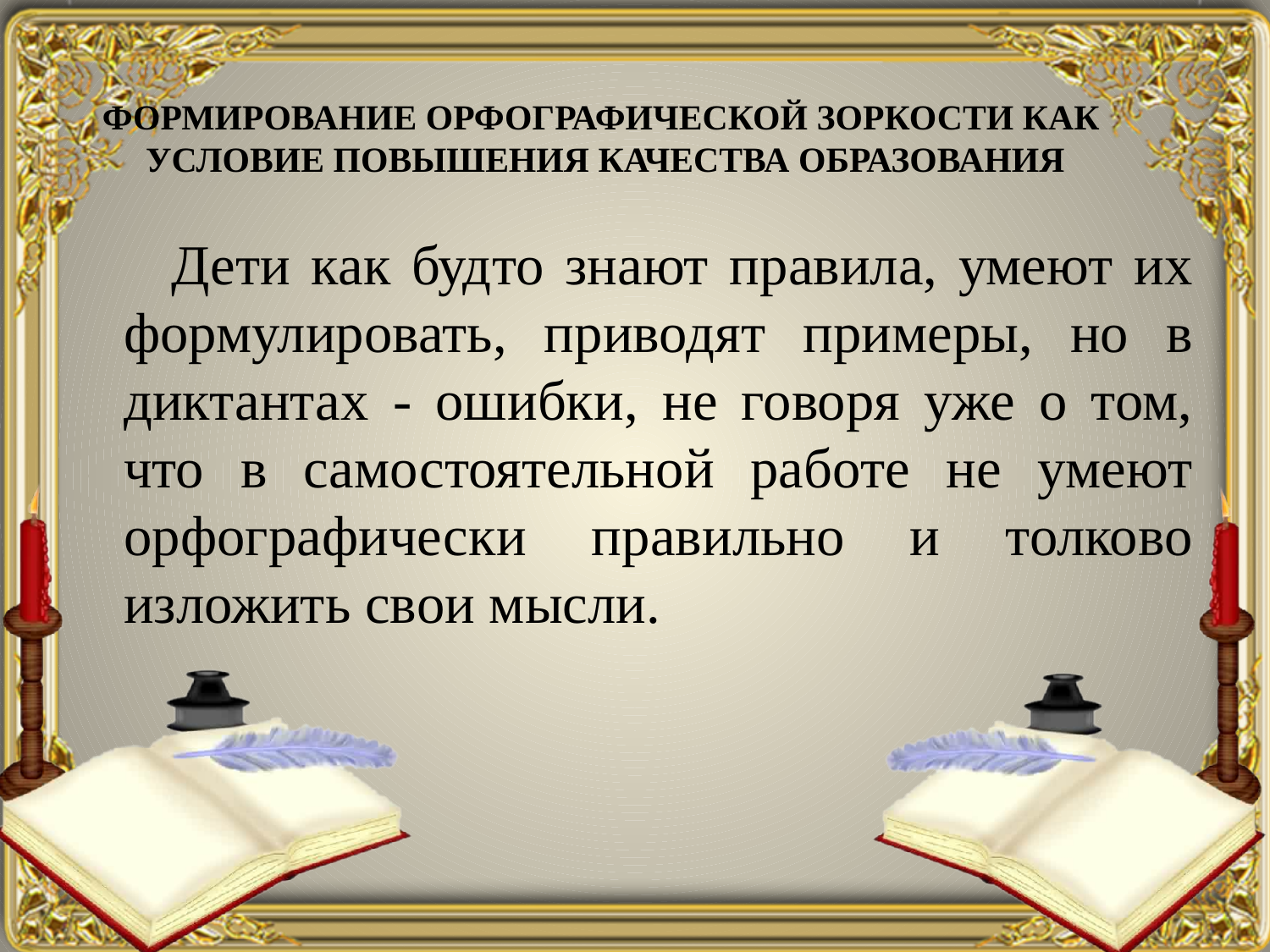

# ФОРМИРОВАНИЕ ОРФОГРАФИЧЕСКОЙ ЗОРКОСТИ КАК  УСЛОВИЕ ПОВЫШЕНИЯ КАЧЕСТВА ОБРАЗОВАНИЯ
Дети как будто знают правила, умеют их формулировать, приводят примеры, но в диктантах - ошибки, не говоря уже о том, что в самостоятельной работе не умеют орфографически правильно и толково изложить свои мысли.